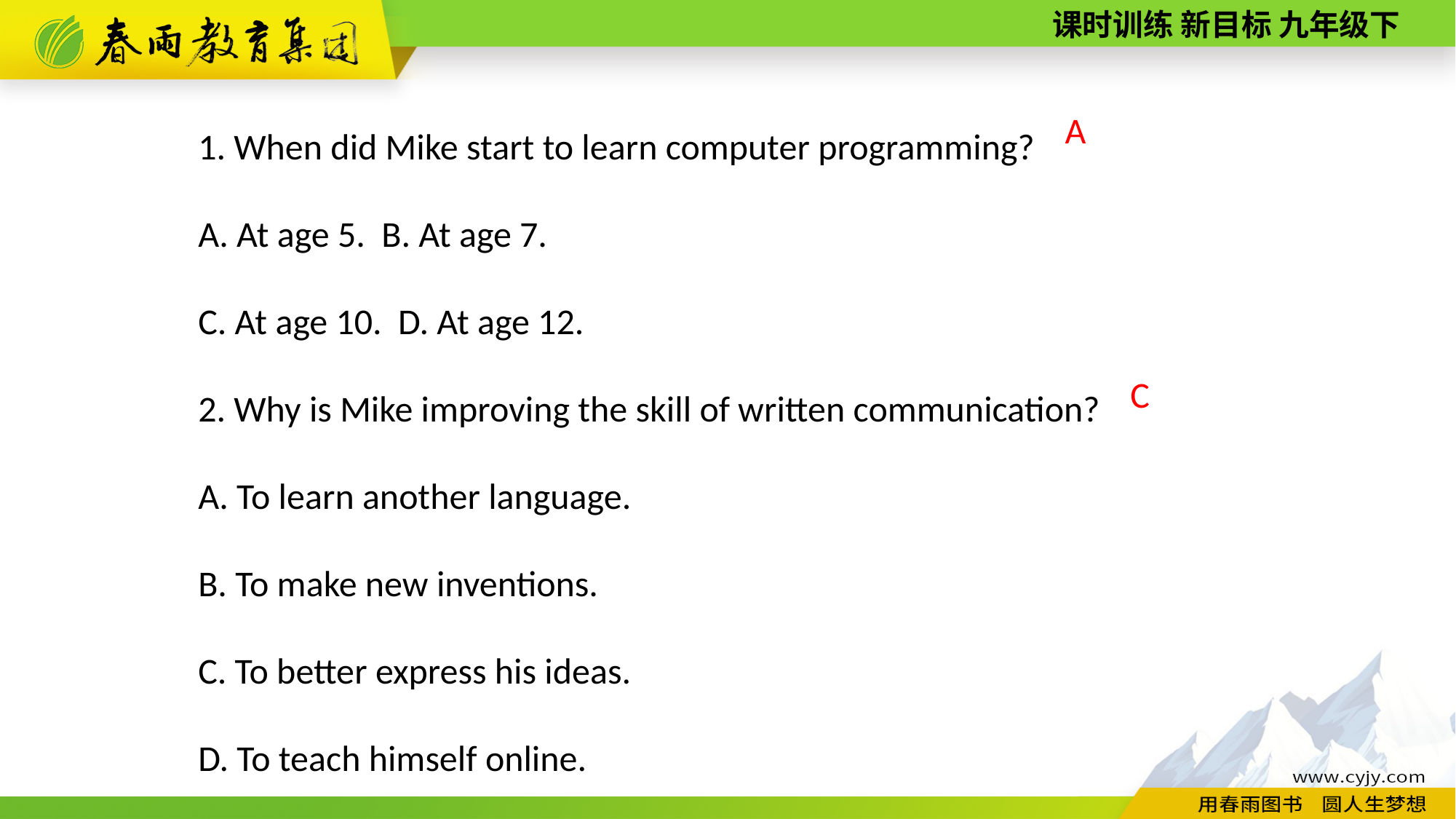

1. When did Mike start to learn computer programming?
A. At age 5.  B. At age 7.
C. At age 10.  D. At age 12.
2. Why is Mike improving the skill of written communication?
A. To learn another language.
B. To make new inventions.
C. To better express his ideas.
D. To teach himself online.
A
 C